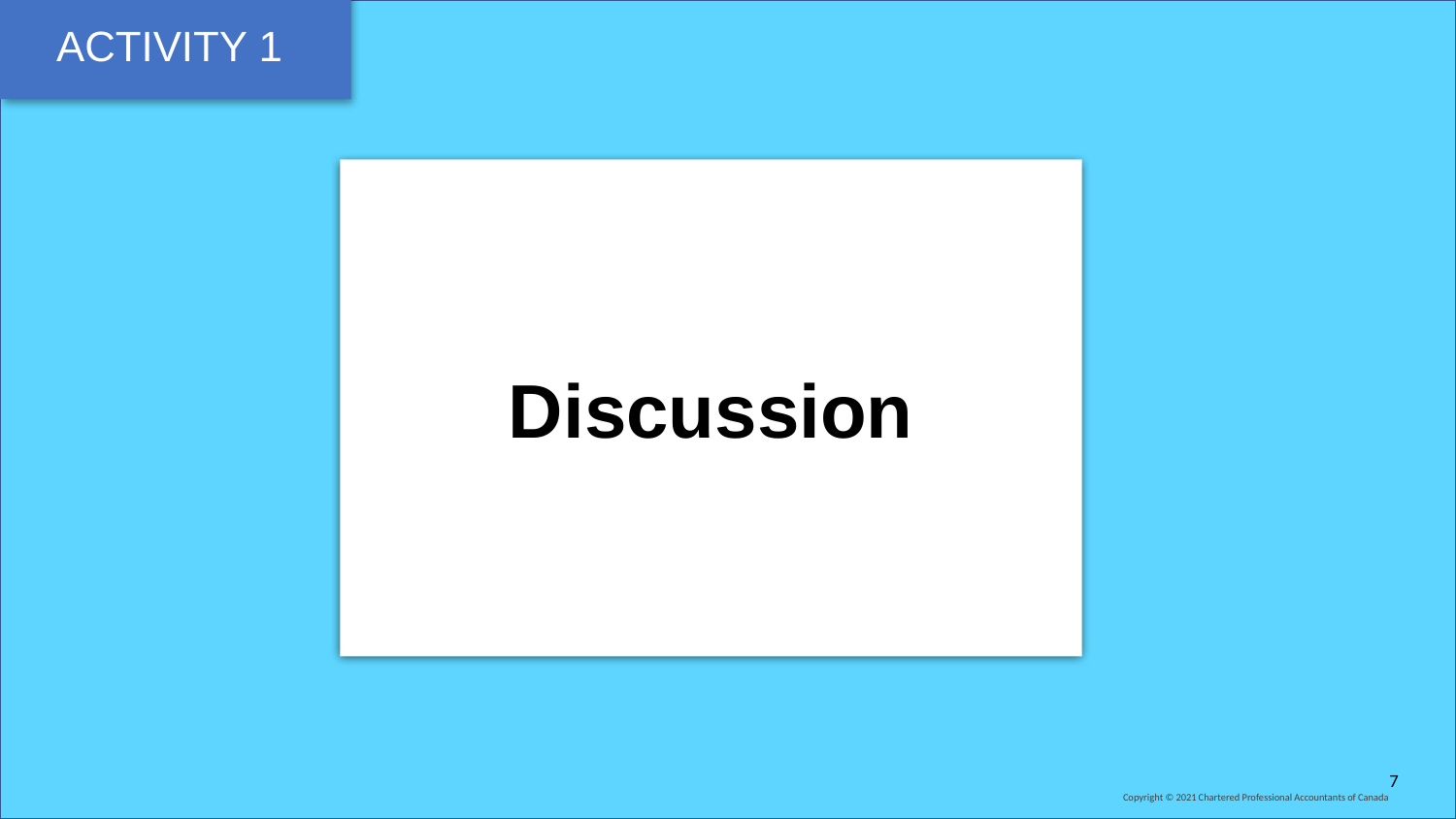

ACTIVITY 1
# Discussion
7
Copyright © 2021 Chartered Professional Accountants of Canada